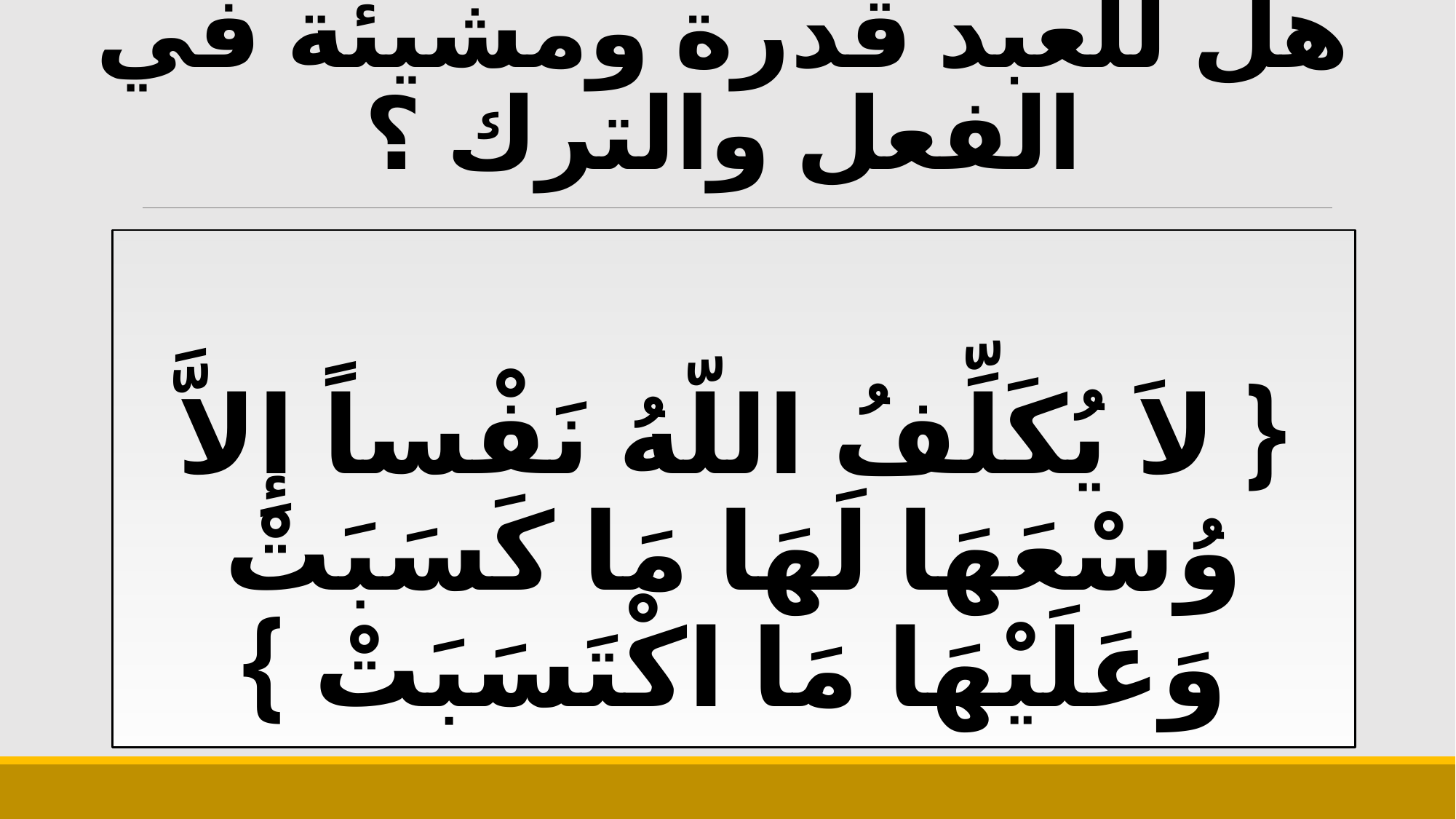

# هل للعبد قدرة ومشيئة في الفعل والترك ؟

{ لاَ يُكَلِّفُ اللّهُ نَفْساً إِلاَّ وُسْعَهَا لَهَا مَا كَسَبَتْ وَعَلَيْهَا مَا اكْتَسَبَتْ }